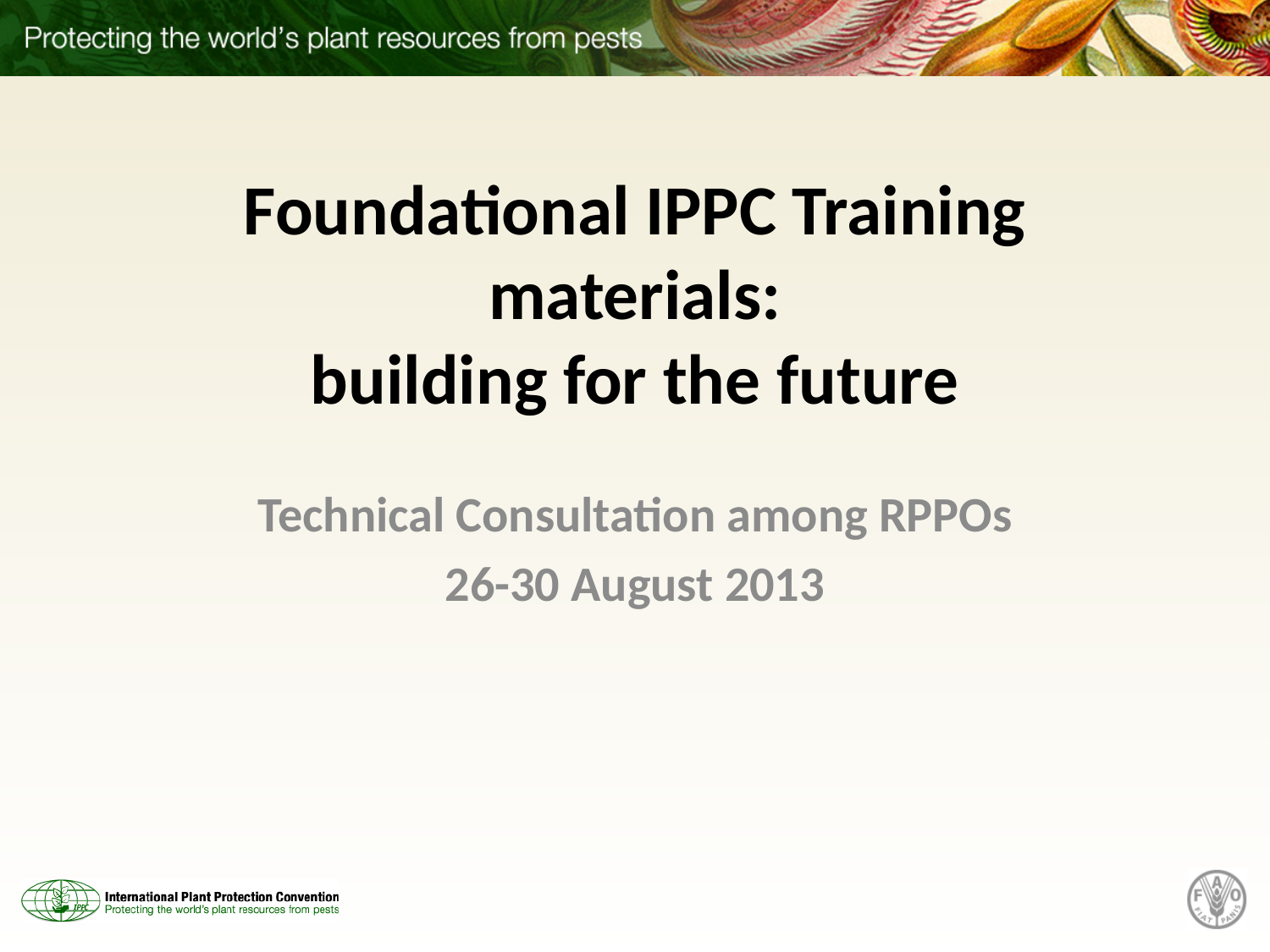

# Foundational IPPC Training materials: building for the future
Technical Consultation among RPPOs
26-30 August 2013